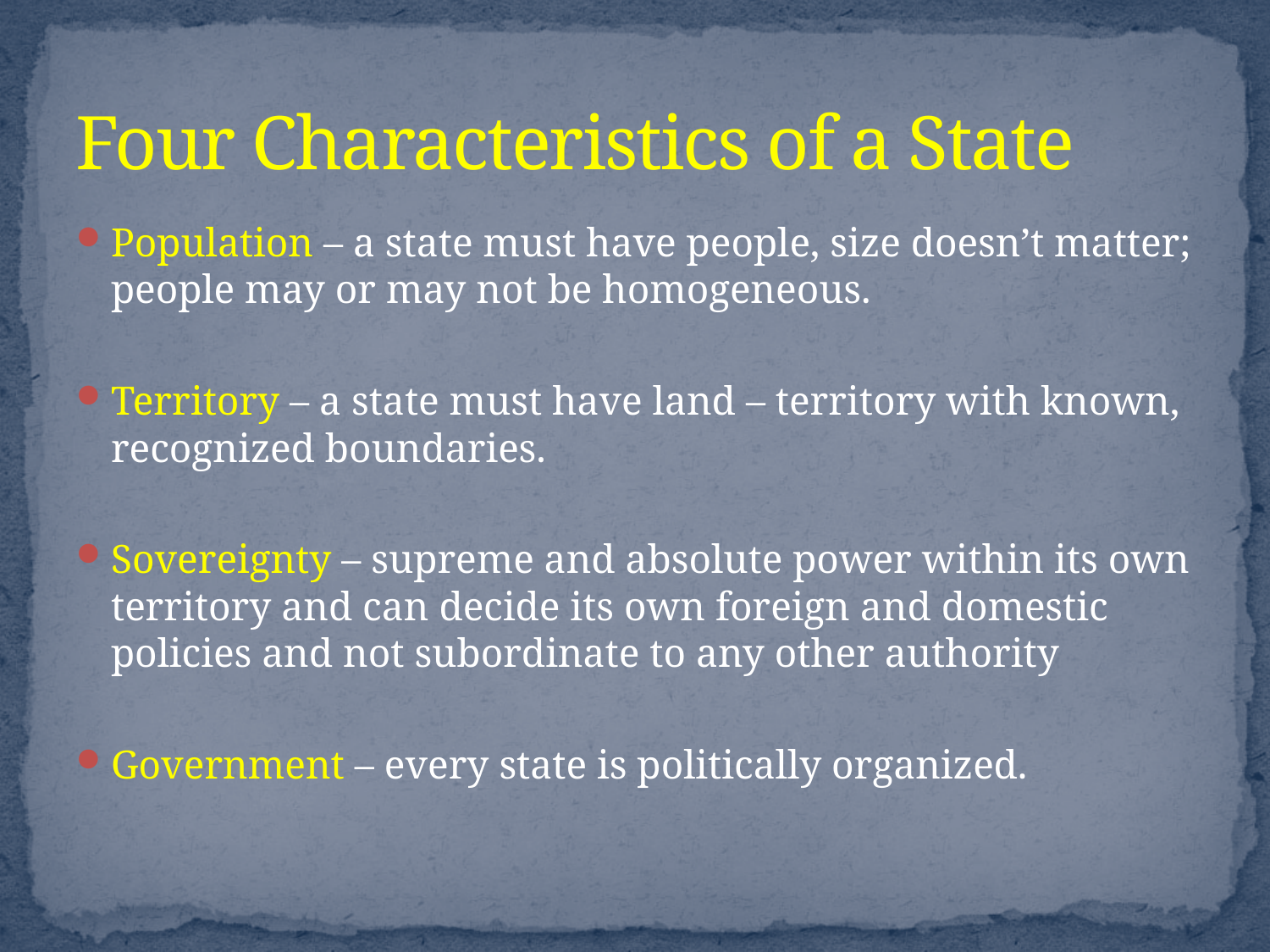

# Four Characteristics of a State
Population – a state must have people, size doesn’t matter; people may or may not be homogeneous.

Territory – a state must have land – territory with known, recognized boundaries.

Sovereignty – supreme and absolute power within its own territory and can decide its own foreign and domestic policies and not subordinate to any other authority

Government – every state is politically organized.